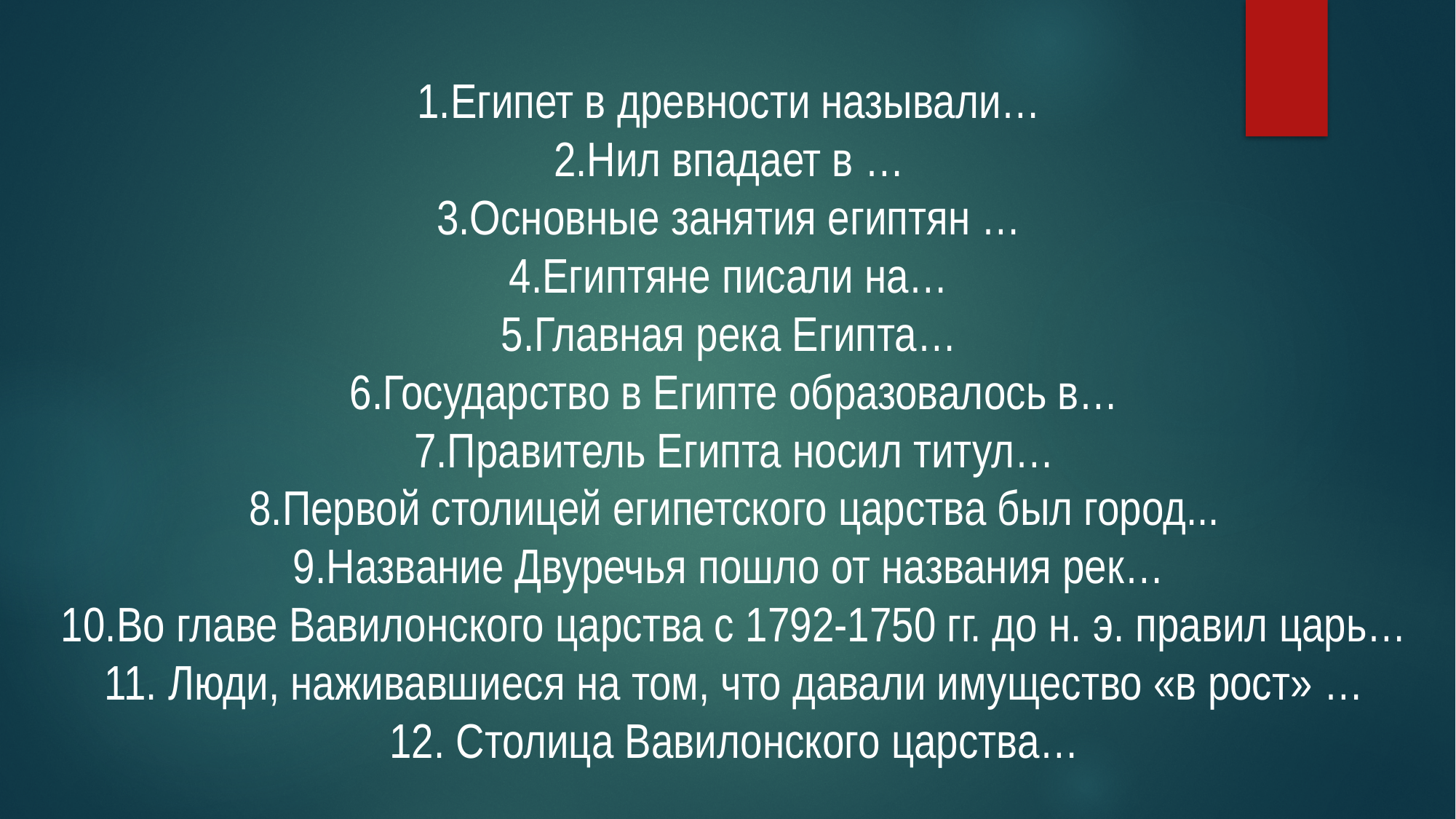

1.Египет в древности называли…
2.Нил впадает в …
3.Основные занятия египтян …
4.Египтяне писали на…
5.Главная река Египта…
6.Государство в Египте образовалось в…
7.Правитель Египта носил титул…
8.Первой столицей египетского царства был город...
9.Название Двуречья пошло от названия рек…
10.Во главе Вавилонского царства с 1792-1750 гг. до н. э. правил царь…
11. Люди, наживавшиеся на том, что давали имущество «в рост» …
12. Столица Вавилонского царства…